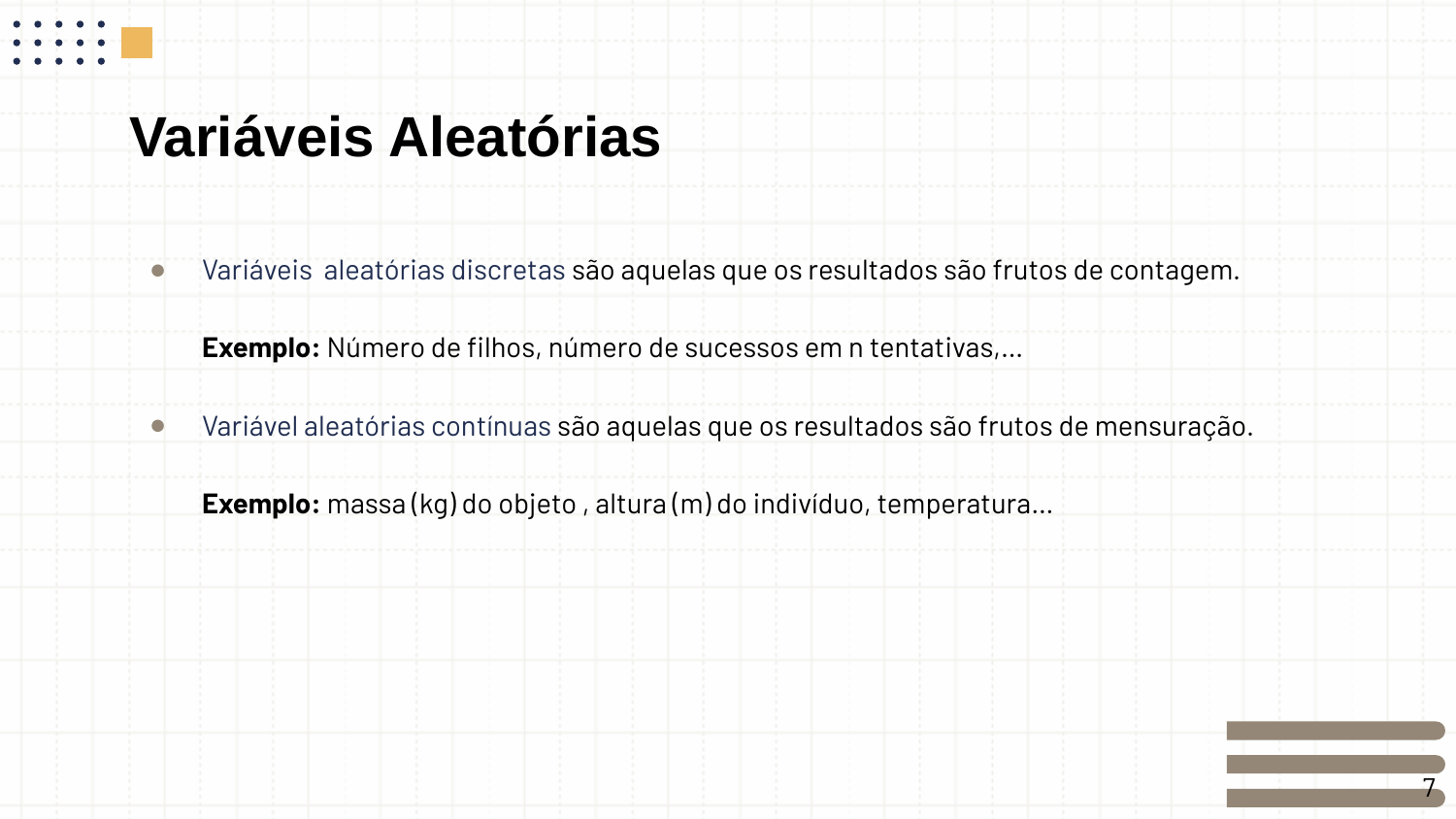

# Variáveis Aleatórias
Variáveis  aleatórias discretas são aquelas que os resultados são frutos de contagem.

Exemplo: Número de filhos, número de sucessos em n tentativas,…

Variável aleatórias contínuas são aquelas que os resultados são frutos de mensuração.

Exemplo: massa (kg) do objeto , altura (m) do indivíduo, temperatura…

7